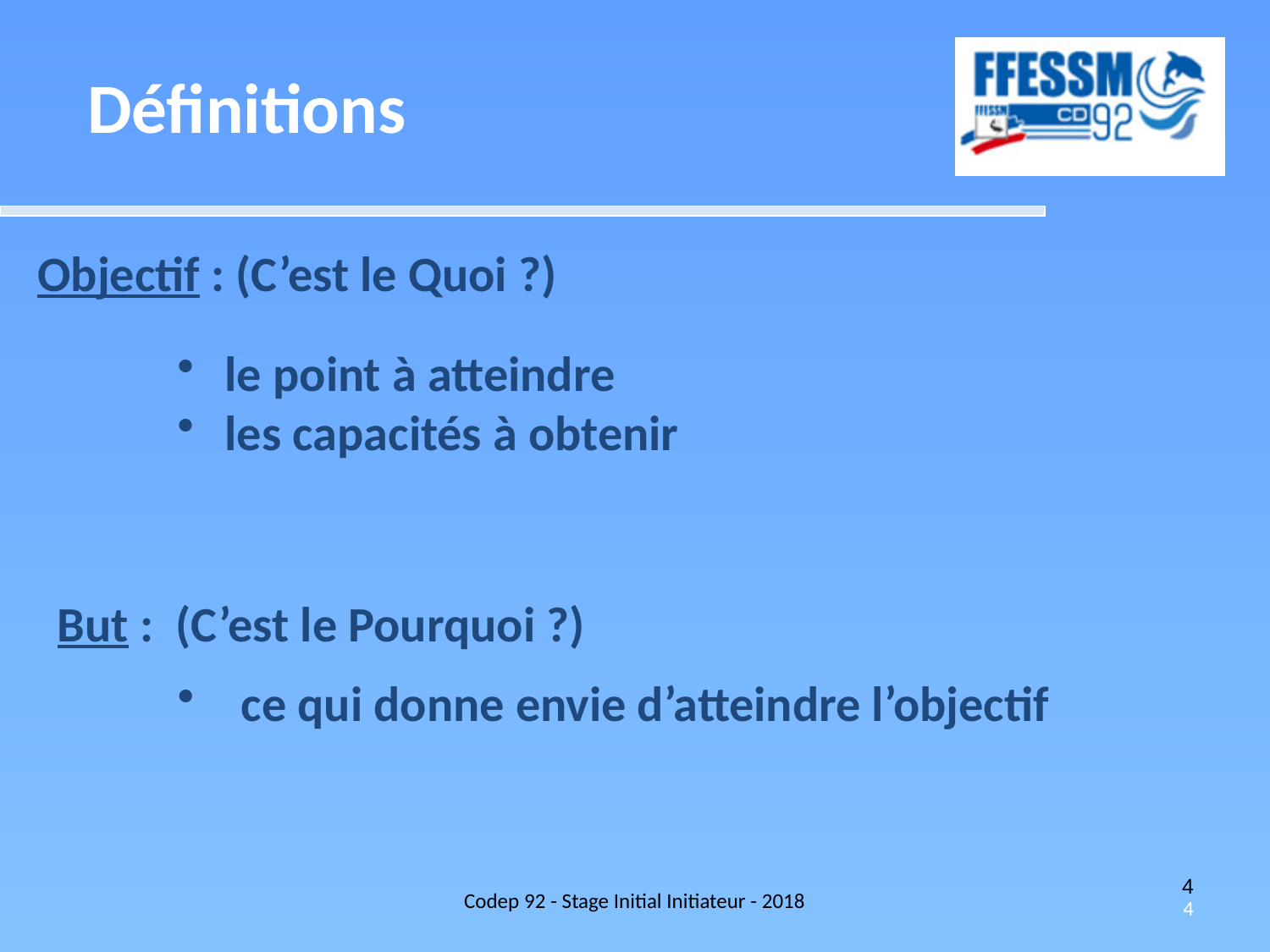

Définitions
Objectif : (C’est le Quoi ?)
le point à atteindre
les capacités à obtenir
But :  (C’est le Pourquoi ?)
ce qui donne envie d’atteindre l’objectif
Codep 92 - Stage Initial Initiateur - 2018
4
4